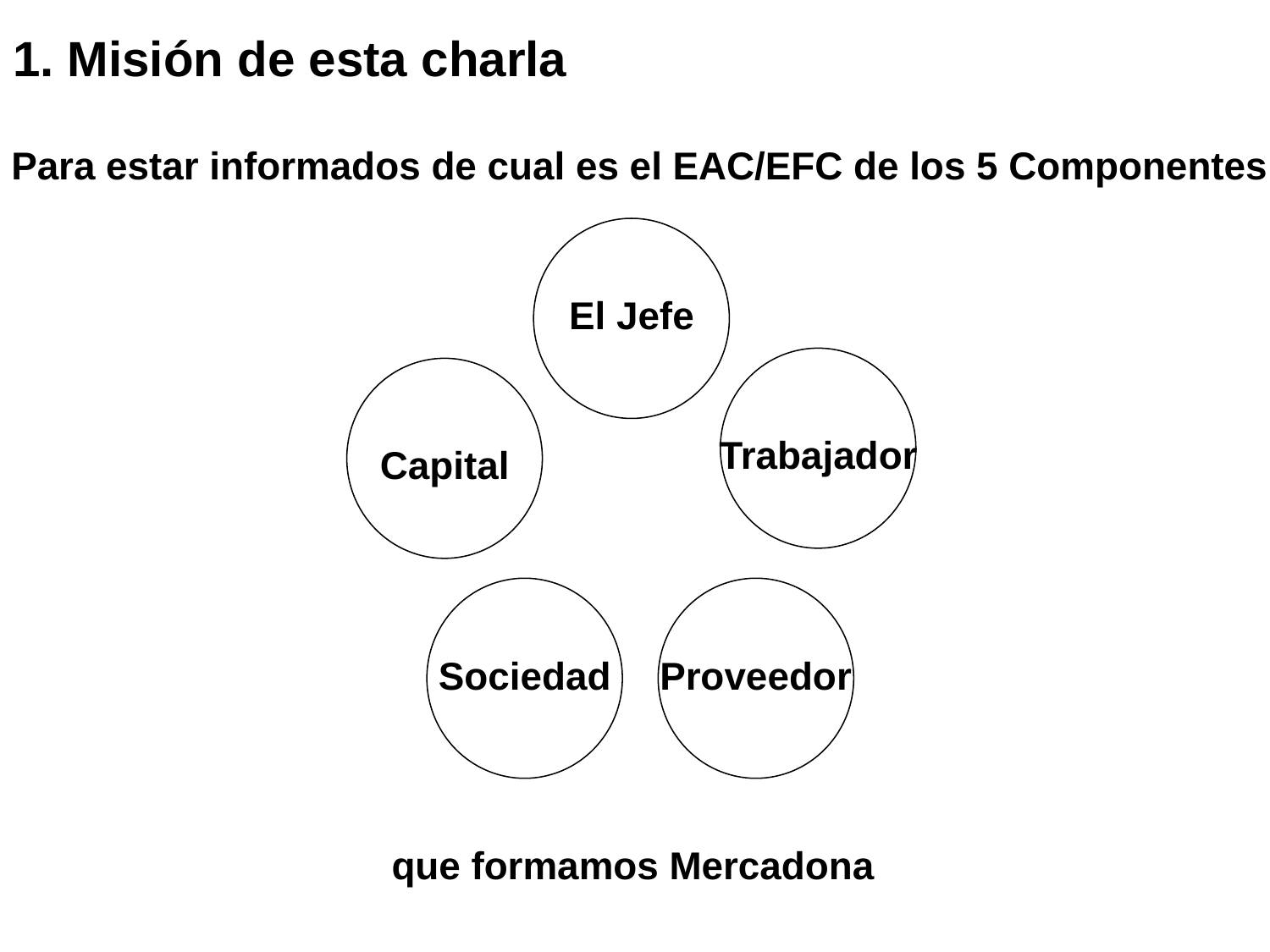

1. Misión de esta charla
Para estar informados de cual es el EAC/EFC de los 5 Componentes

El Jefe

Trabajador
Capital

Sociedad
Proveedor
que formamos Mercadona